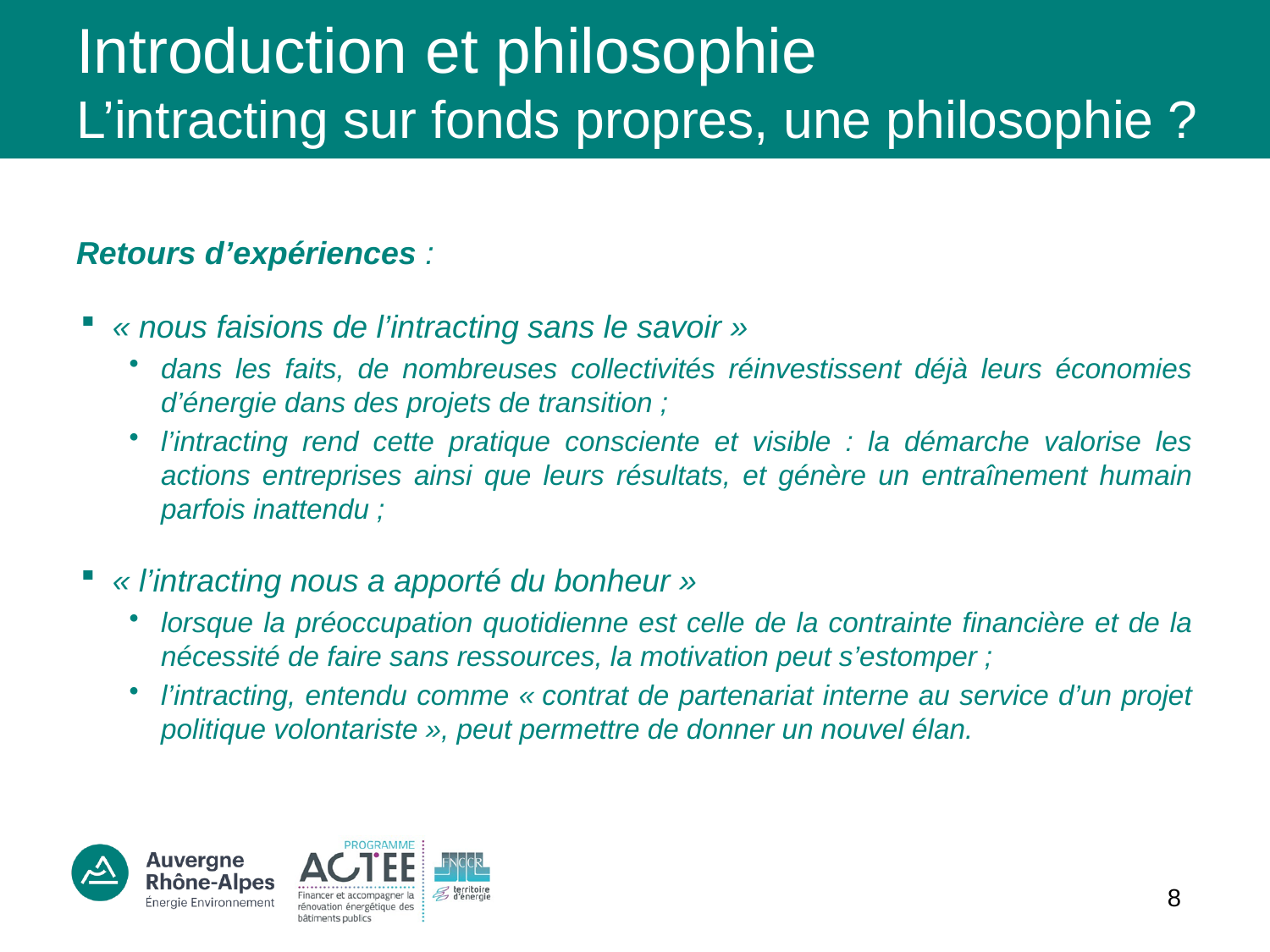

# Introduction et philosophie L’intracting sur fonds propres, une philosophie ?
Retours d’expériences :

« nous faisions de l’intracting sans le savoir »
dans les faits, de nombreuses collectivités réinvestissent déjà leurs économies d’énergie dans des projets de transition ;
l’intracting rend cette pratique consciente et visible : la démarche valorise les actions entreprises ainsi que leurs résultats, et génère un entraînement humain parfois inattendu ;

« l’intracting nous a apporté du bonheur »
lorsque la préoccupation quotidienne est celle de la contrainte financière et de la nécessité de faire sans ressources, la motivation peut s’estomper ;
l’intracting, entendu comme « contrat de partenariat interne au service d’un projet politique volontariste », peut permettre de donner un nouvel élan.